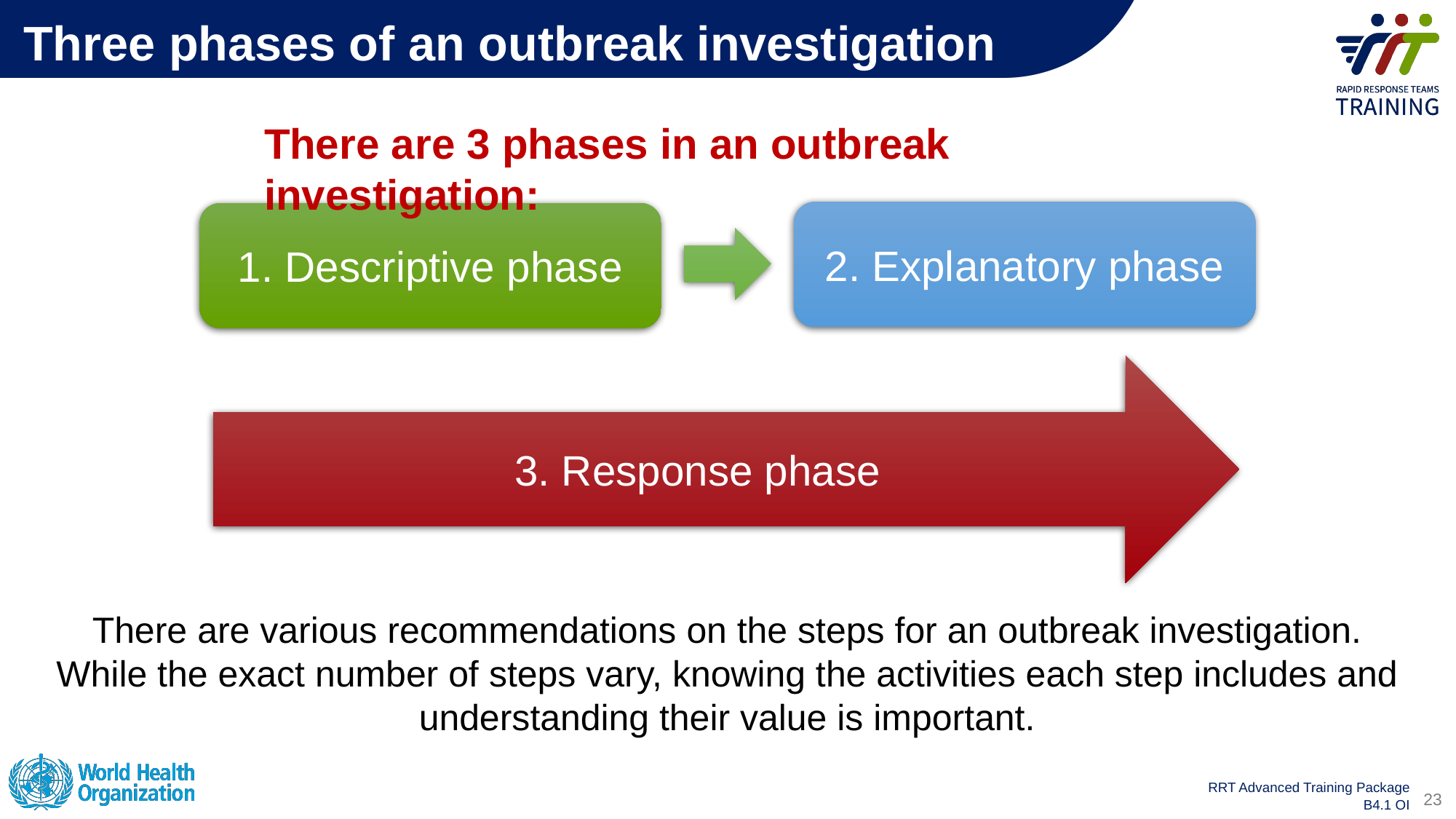

Three phases of ​an outbreak investigation
There are 3 phases in an outbreak investigation:​

2. Explanatory phase

1. Descriptive phase

3. Response phase
There are various recommendations on the steps for an outbreak investigation. While the exact number of steps vary, knowing the activities each step includes and understanding their value is important.​